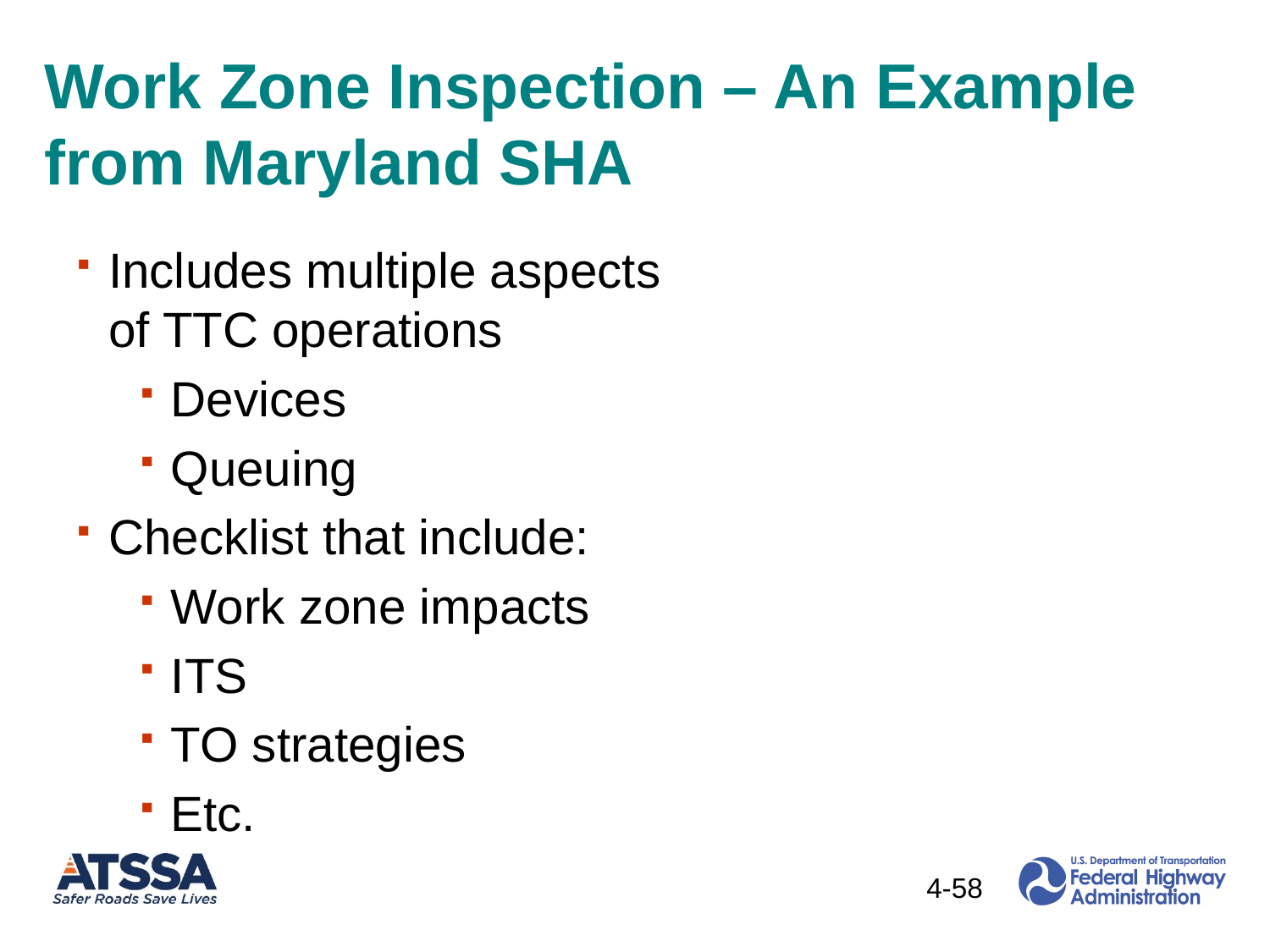

Work Zone Inspection – An Example from Maryland SHA
Includes multiple aspects of TTC operations
Devices
Queuing
Checklist that include:
Work zone impacts
ITS
TO strategies
Etc.